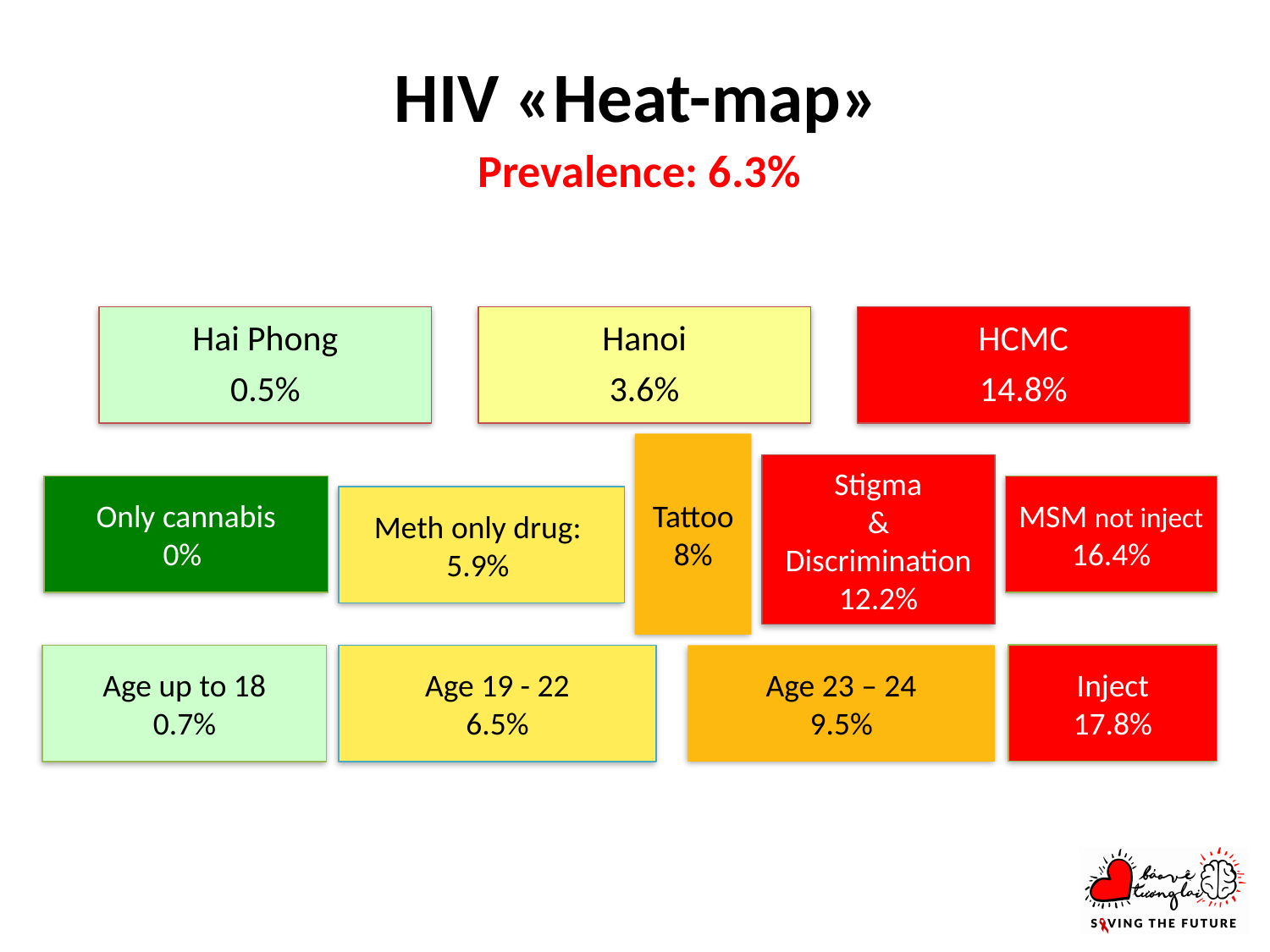

# HIV «Heat-map» Prevalence: 6.3%
Hai Phong
0.5%
Hanoi
3.6%
HCMC
14.8%
Tattoo
8%
Stigma
& Discrimination
12.2%
Only cannabis
0%
MSM not inject
16.4%
Meth only drug:
5.9%
Inject
17.8%
Age up to 18
0.7%
Age 19 - 22
6.5%
Age 23 – 24
9.5%
11